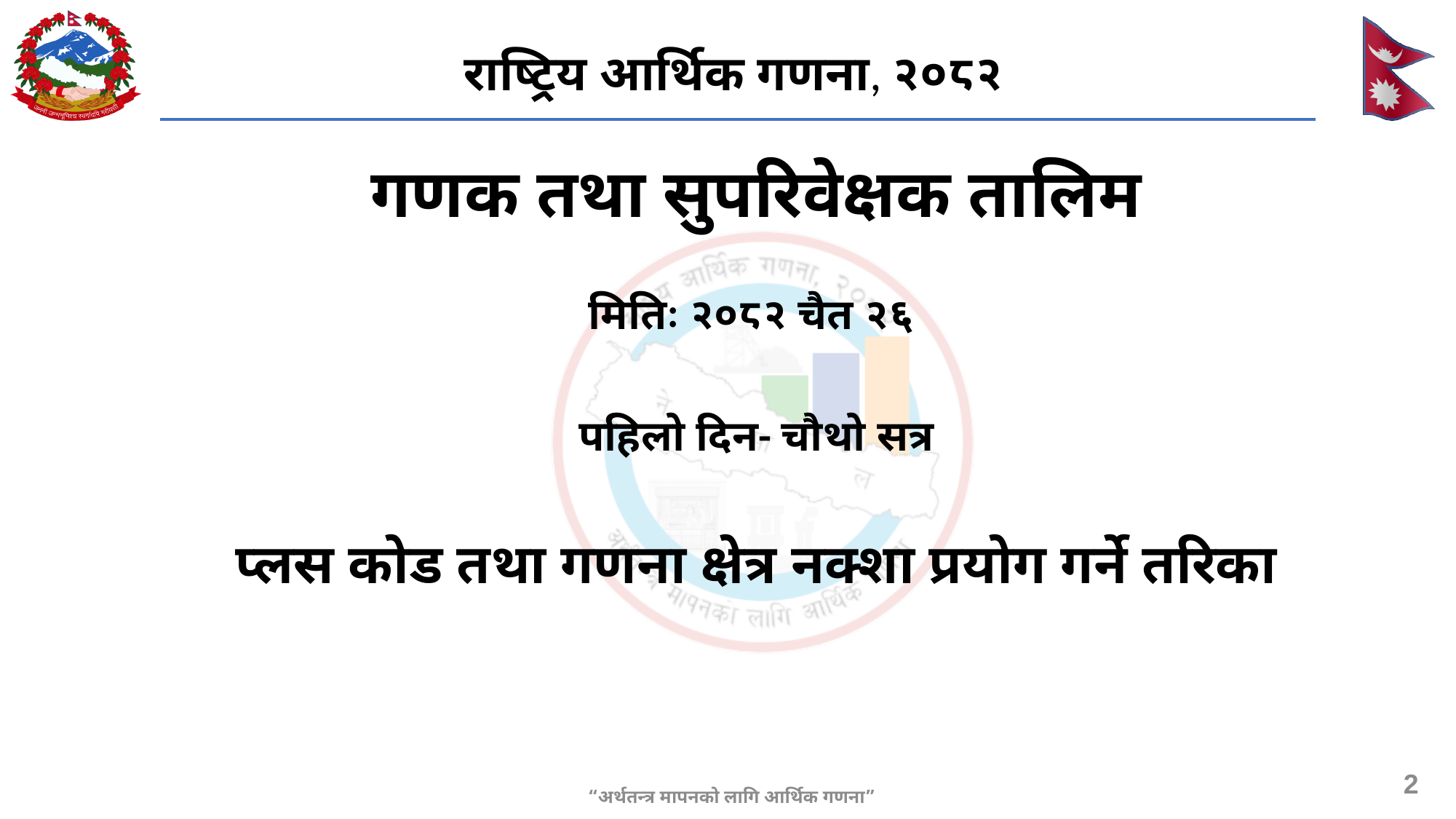

# राष्ट्रिय आर्थिक गणना, २०८२
गणक तथा सुपरिवेक्षक तालिम
मितिः २०८२ चैत २६

पहिलो दिन- चौथो सत्र

प्लस कोड तथा गणना क्षेत्र नक्शा प्रयोग गर्ने तरिका

2
“अर्थतन्त्र मापनको लागि आर्थिक गणना”